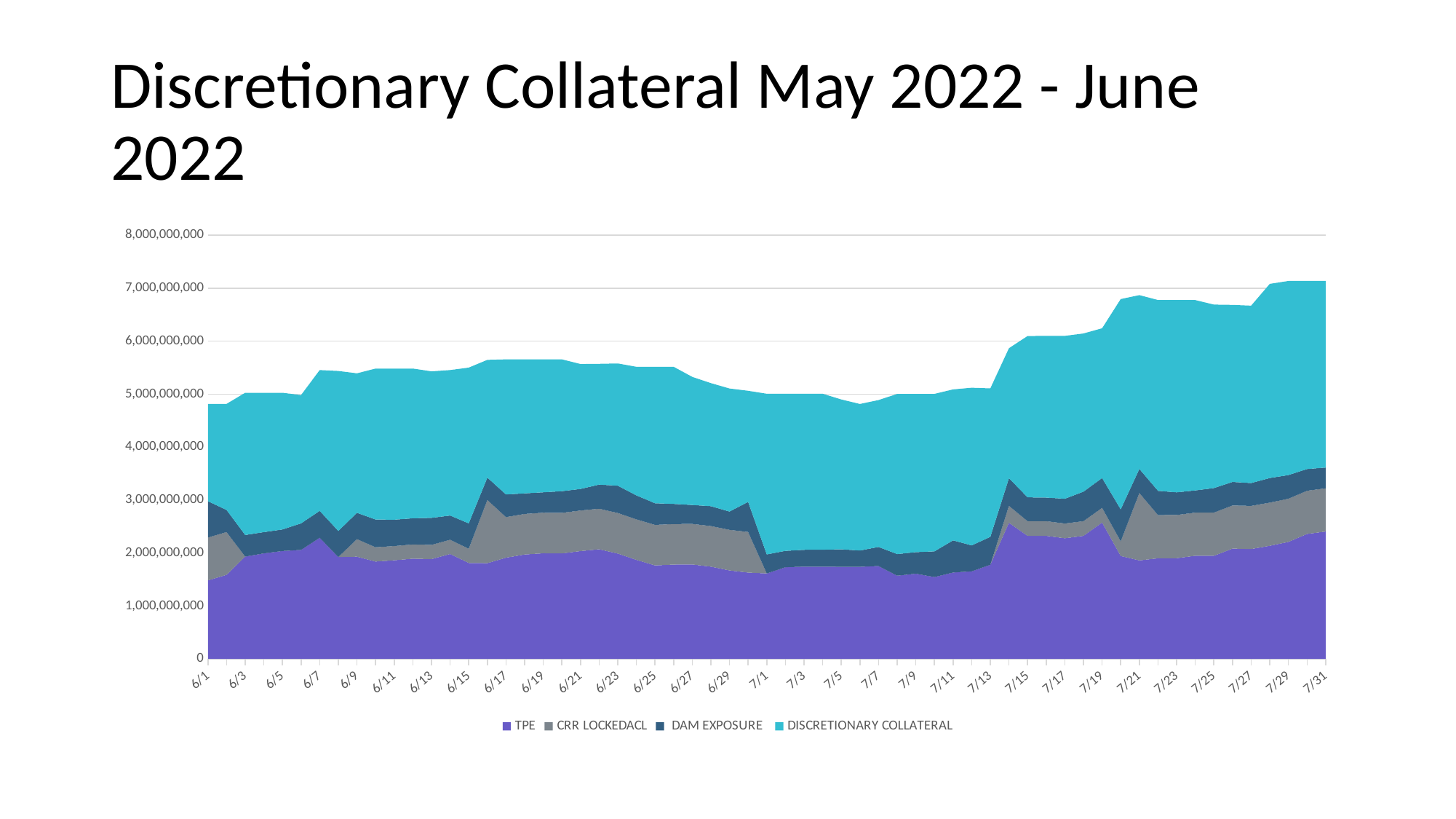

# Discretionary Collateral May 2022 - June 2022

### Chart

| Category | TPE | CRR LOCKEDACL |  DAM EXPOSURE  | DISCRETIONARY COLLATERAL |
|---|---|---|---|---|
| 44713 | 1482288830.2100008 | 808525947.26 | 686461341.3700002 | 1837666411.940001 |
| 44714 | 1586852399.99 | 808525947.26 | 415947685.6199999 | 2003571347.1600018 |
| 44715 | 1931581182.2700007 | 0.0 | 407193473.87 | 2686256951.999998 |
| 44716 | 1992679892.0700004 | 0.0 | 400902388.31000006 | 2631449327.7600036 |
| 44717 | 2036791873.8199997 | 0.0 | 406855133.6699999 | 2581384600.6500063 |
| 44718 | 2057603710.8500006 | 0.0 | 500463834.44 | 2423019226.690001 |
| 44719 | 2287686498.980001 | 0.0 | 506692622.2399999 | 2659791632.7799993 |
| 44720 | 1923127606.5600002 | 0.0 | 492584637.95000017 | 3021424757.78 |
| 44721 | 1929210428.3799992 | 332517956.95000005 | 496427813.74000025 | 2633908202.560003 |
| 44722 | 1837766219.769999 | 269019561.5300001 | 524759548.57999986 | 2850572346.920004 |
| 44723 | 1861457741.9000013 | 269019561.53 | 497776229.85000026 | 2853864143.5200005 |
| 44724 | 1891871145.3299997 | 269019561.53 | 494076210.0900001 | 2827150759.8500032 |
| 44725 | 1883466981.6500003 | 269019561.53000003 | 509982581.02999973 | 2766972939.460009 |
| 44726 | 1980539757.7899995 | 269019561.53 | 457564681.9599999 | 2746903611.8600006 |
| 44727 | 1811343934.960001 | 269019561.53000003 | 478034793.47000027 | 2941793909.6199975 |
| 44728 | 1807188731.3099985 | 1193241748.2399995 | 422936913.1999998 | 2223199367.2300024 |
| 44729 | 1910734165.1600003 | 766050421.1699997 | 427808744.1999999 | 2551213936.0300045 |
| 44730 | 1970855196.1200001 | 766050421.1699998 | 388284480.4800001 | 2530617168.7900033 |
| 44731 | 1994196114.5900002 | 766050421.1700001 | 385059752.8400001 | 2510500977.9600058 |
| 44732 | 1990762602.6299999 | 766050421.1700001 | 409107800.3599999 | 2489886442.400008 |
| 44733 | 2035779934.210002 | 766050421.17 | 406705828.2199999 | 2359204565.639997 |
| 44734 | 2069340976.52 | 766050421.1700001 | 455489542.36999977 | 2280517768.6700015 |
| 44735 | 1988763993.55 | 766050421.1700001 | 514853846.7199999 | 2309571385.849998 |
| 44736 | 1868777502.74 | 766050421.1699998 | 451865949.0099999 | 2429281315.020003 |
| 44737 | 1764192573.6 | 766050421.1700002 | 407685253.61999995 | 2578046939.5500045 |
| 44738 | 1780426029.3199975 | 766050421.1700001 | 379178484.88 | 2590320252.5700064 |
| 44739 | 1782486975.6499999 | 766050421.1700001 | 357340585.3000001 | 2418716061.8100004 |
| 44740 | 1741893674.3400002 | 766050421.17 | 375325205.0500002 | 2324219758.9800034 |
| 44741 | 1670406586.5400004 | 766050421.1700001 | 344984262.40000004 | 2323807234.45 |
| 44742 | 1630022052.4900002 | 766050421.1700002 | 567448199.6700003 | 2099207710.9699976 |
| 44743 | 1613227585.2599993 | 0.0 | 359291051.16000026 | 3034237472.8800015 |
| 44744 | 1730748585.7699995 | 0.0 | 308785266.6799997 | 2967222256.850003 |
| 44745 | 1741297607.66 | 0.0 | 317939346.4000001 | 2947519155.2399993 |
| 44746 | 1742121450.8500001 | 0.0 | 319408226.14 | 2945226432.309999 |
| 44747 | 1738164167.8199995 | 0.0 | 330835351.0499999 | 2829370421.940002 |
| 44748 | 1738904021.8499987 | 0.0 | 307103946.5600001 | 2767433084.940006 |
| 44749 | 1753273516.7300003 | 0.0 | 359802610.01999974 | 2773950944.7 |
| 44750 | 1571122639.16 | 0.0 | 407802553.69999975 | 3024382666.7699966 |
| 44751 | 1608798429.6300008 | 0.0 | 406159714.0200001 | 2988349715.980001 |
| 44752 | 1545109593.54 | 0.0 | 484317917.54 | 2974880348.550003 |
| 44753 | 1631345623.2100003 | 0.0 | 606477945.0999998 | 2850609721.2799964 |
| 44754 | 1652953679.579999 | 0.0 | 489883067.2400004 | 2977517100.009997 |
| 44755 | 1777991996.6100008 | 0.0 | 526210480.2800001 | 2803913021.969996 |
| 44756 | 2570059082.6700006 | 320585697.27000004 | 520862915.7900002 | 2454986074.7200003 |
| 44757 | 2322124142.9800024 | 277715579.8299999 | 450036273.8599999 | 3046890904.3199987 |
| 44758 | 2322730718.210001 | 277715579.83000004 | 444738326.6900001 | 3053782276.2600064 |
| 44759 | 2277767992.899999 | 277715579.83 | 467705553.1000001 | 3075777775.1600037 |
| 44760 | 2322493346.06 | 277715579.83000004 | 556977405.3699998 | 2987783889.839995 |
| 44761 | 2574315491.9799995 | 277715579.83 | 562665939.7999998 | 2828357842.3000054 |
| 44762 | 1942129976.1699996 | 277715579.83 | 602935595.7300001 | 3971542201.9499984 |
| 44763 | 1859287233.8699996 | 1273138683.0200002 | 454570481.0999998 | 3282190369.14 |
| 44764 | 1899098870.6799998 | 815757995.2500004 | 457855845.1500002 | 3603435921.709998 |
| 44765 | 1901120970.7899997 | 815757995.2500004 | 427115390.1699999 | 3632154276.5799985 |
| 44766 | 1946658559.4899988 | 815757995.25 | 418206747.8800001 | 3594822491.169999 |
| 44767 | 1946181907.0000002 | 815757995.2499999 | 463134873.1700002 | 3464840362.079998 |
| 44768 | 2081445783.95 | 815757995.2500001 | 443643956.78000003 | 3343378261.7799954 |
| 44769 | 2073266386.27 | 815757995.2500005 | 430975675.3800001 | 3350285920.6199994 |
| 44770 | 2134960412.0699997 | 815757995.2499999 | 464288483.48999983 | 3666350991.4699955 |
| 44771 | 2208224423.6999993 | 815757995.2500001 | 447471375.07000005 | 3664544211.1400084 |
| 44772 | 2358388403.9099994 | 815757995.2500002 | 411407490.08999985 | 3550444115.910002 |
| 44773 | 2404668854.04 | 815757995.2499999 | 393206530.6 | 3522364625.270002 |